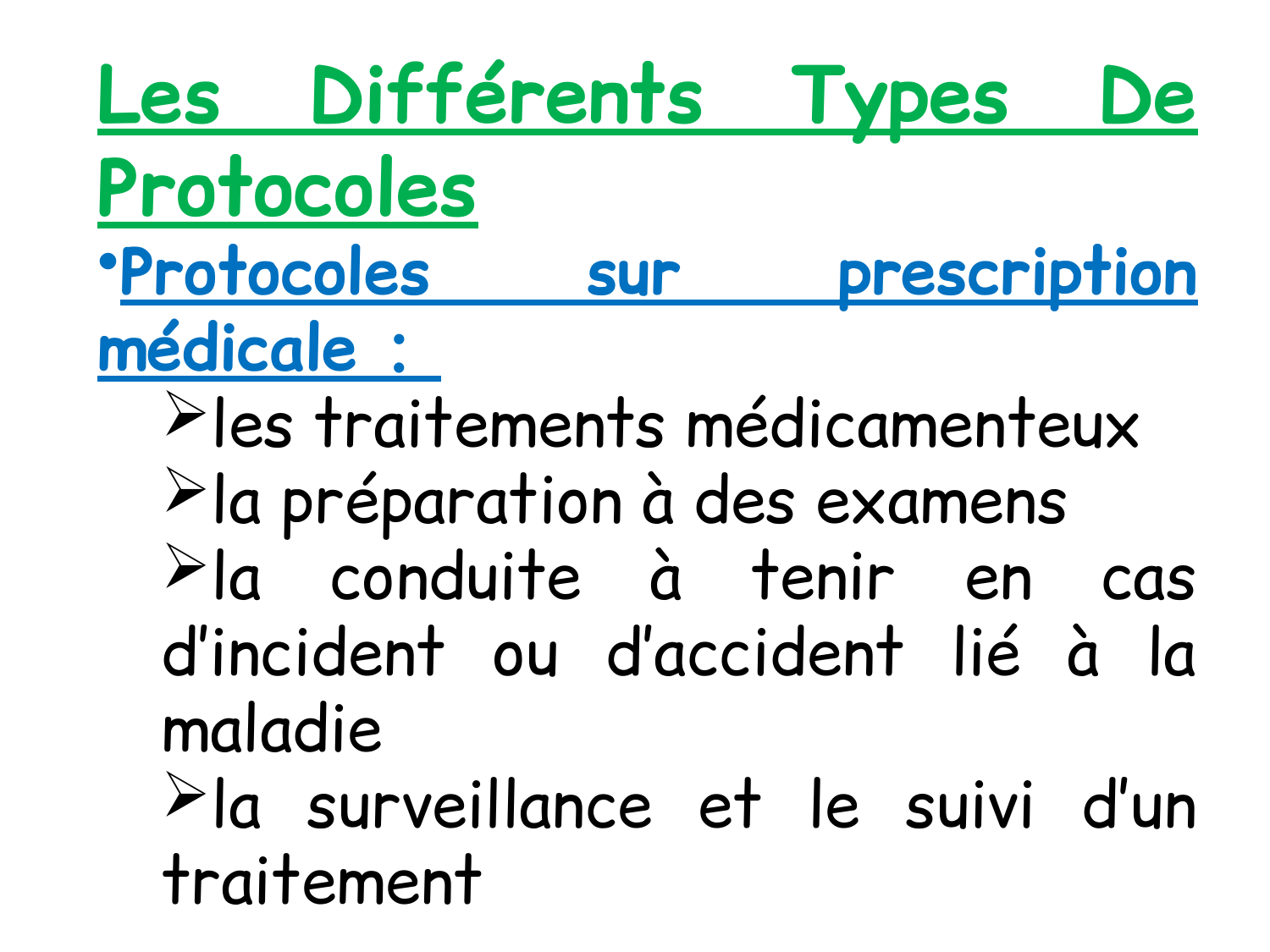

Les Différents Types De Protocoles
Protocoles sur prescription médicale :
les traitements médicamenteux
la préparation à des examens
la conduite à tenir en cas d’incident ou d’accident lié à la maladie
la surveillance et le suivi d’un traitement